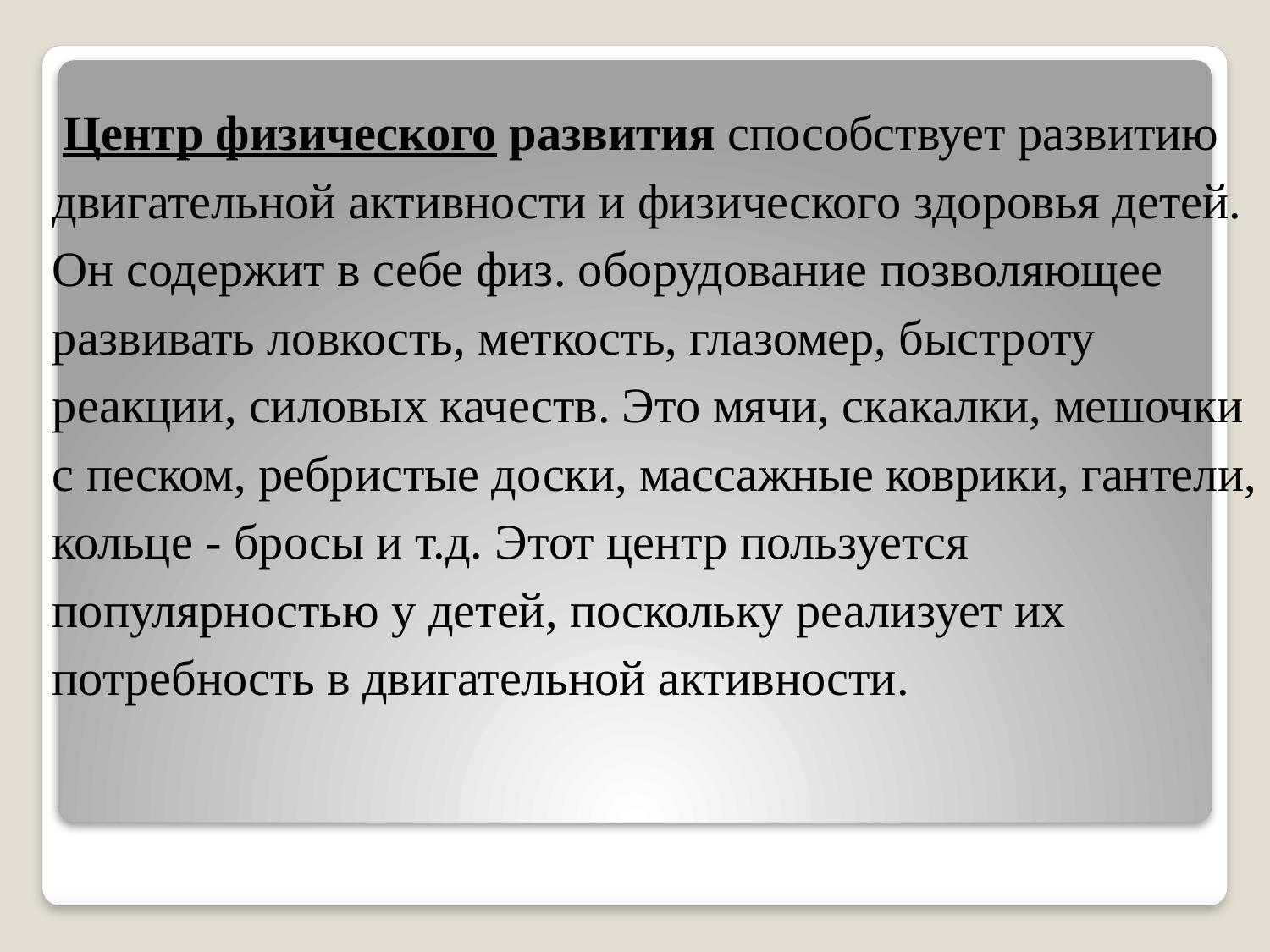

Центр физического развития способствует развитию двигательной активности и физического здоровья детей. Он содержит в себе физ. оборудование позволяющее развивать ловкость, меткость, глазомер, быстроту реакции, силовых качеств. Это мячи, скакалки, мешочки с песком, ребристые доски, массажные коврики, гантели, кольце - бросы и т.д. Этот центр пользуется популярностью у детей, поскольку реализует их потребность в двигательной активности.